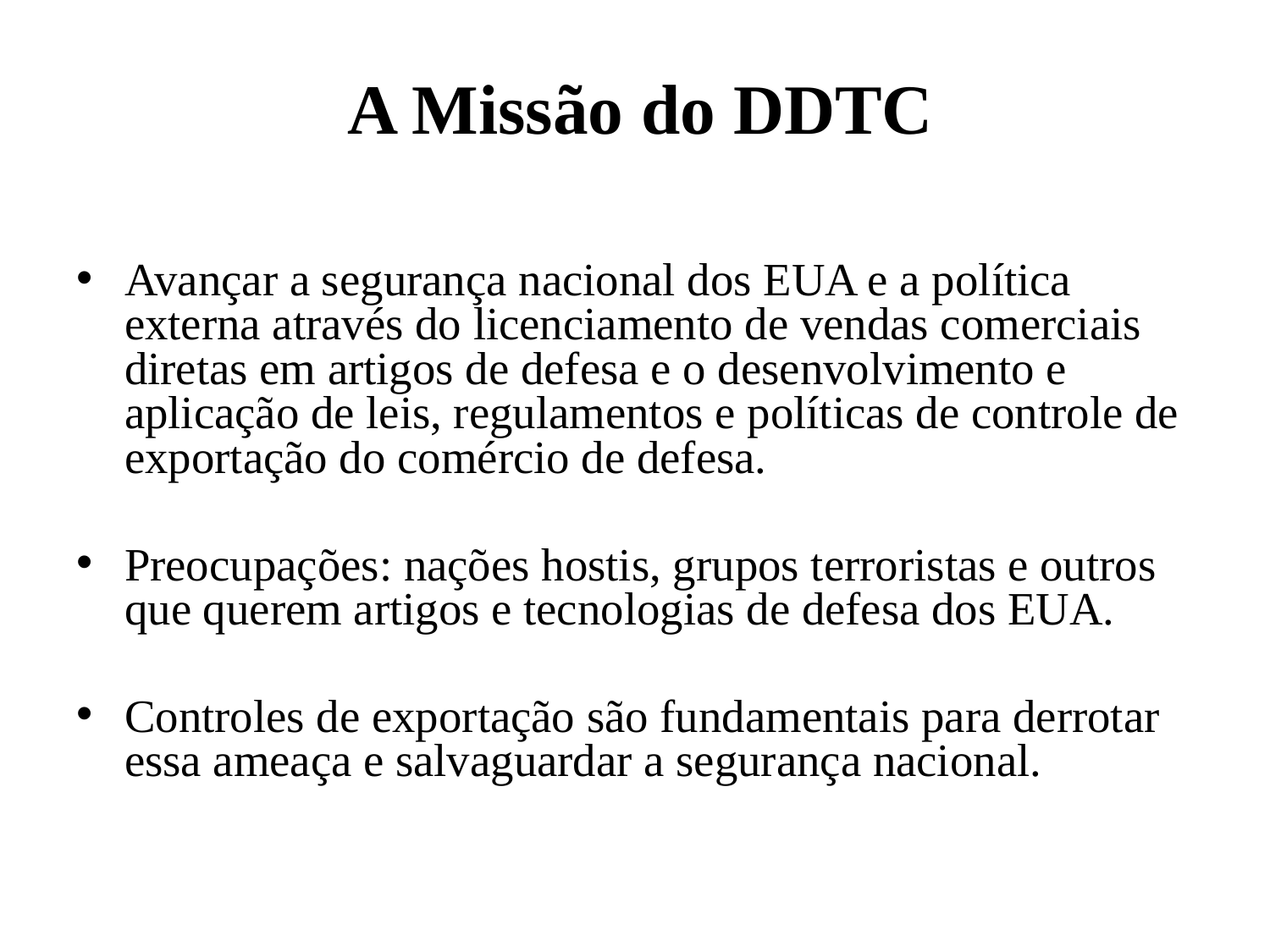

# A Missão do DDTC
Avançar a segurança nacional dos EUA e a política externa através do licenciamento de vendas comerciais diretas em artigos de defesa e o desenvolvimento e aplicação de leis, regulamentos e políticas de controle de exportação do comércio de defesa.

Preocupações: nações hostis, grupos terroristas e outros que querem artigos e tecnologias de defesa dos EUA.

Controles de exportação são fundamentais para derrotar essa ameaça e salvaguardar a segurança nacional.